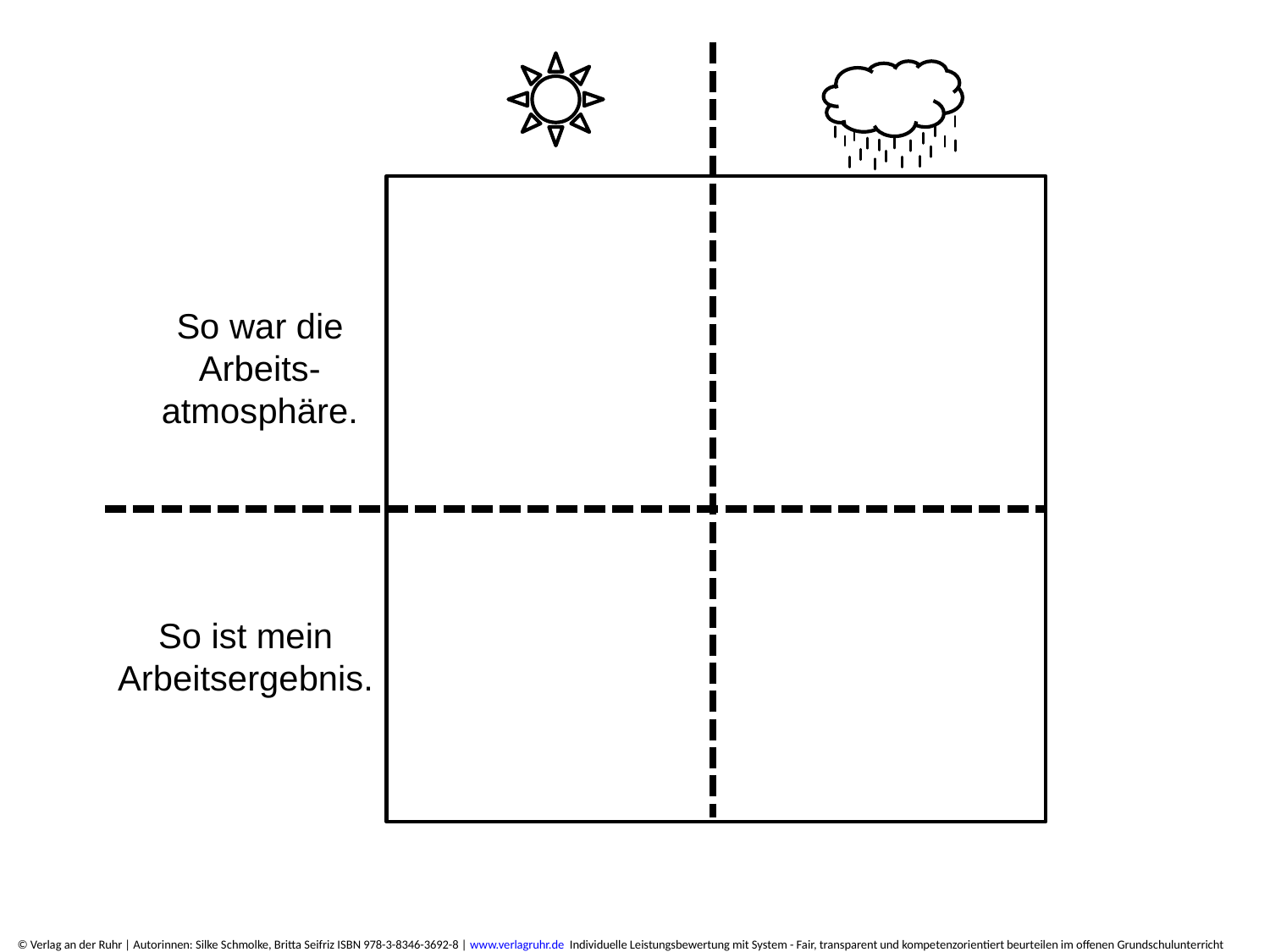

So war die Arbeits-atmosphäre.
So ist mein Arbeitsergebnis.